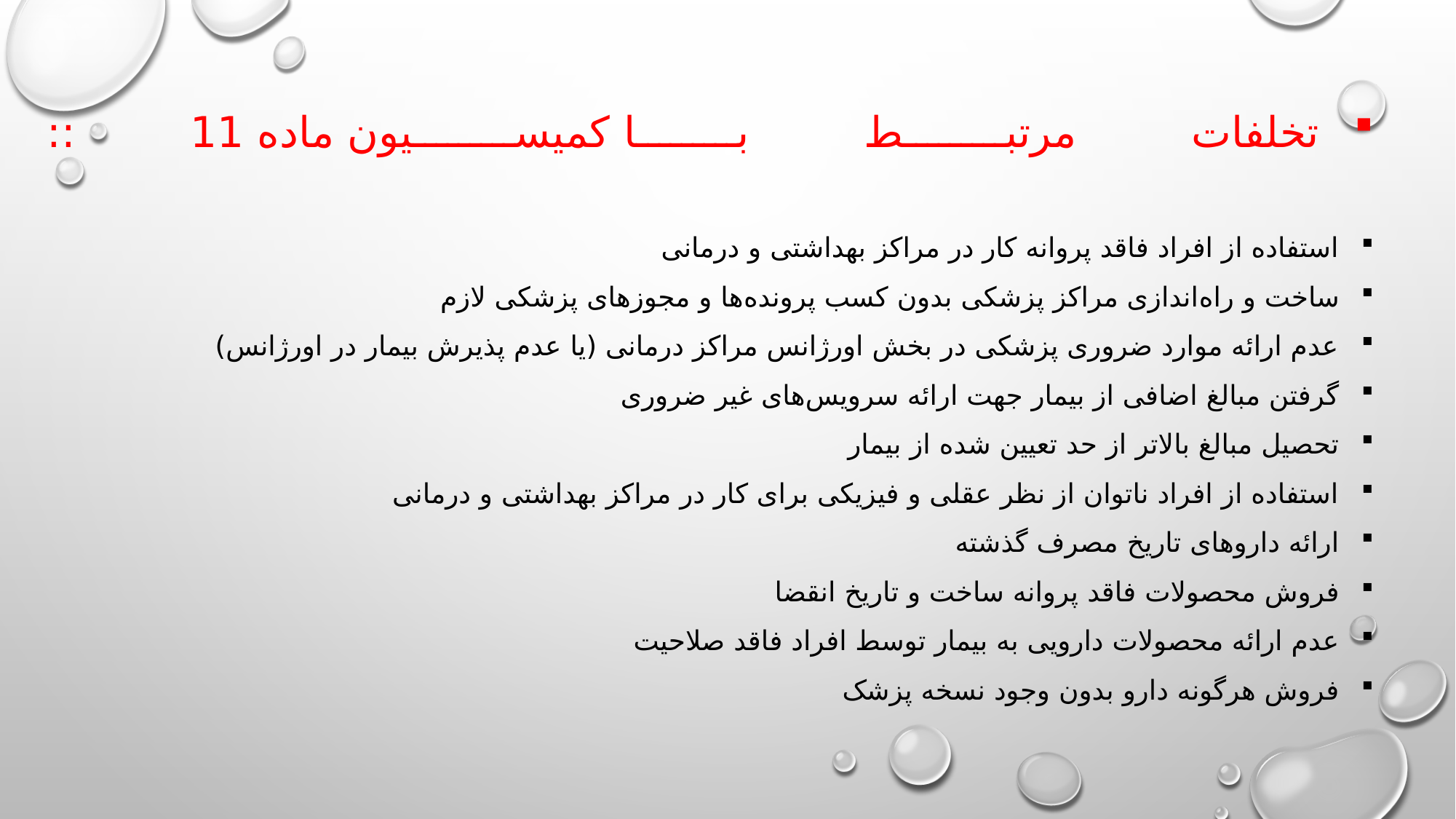

تخلفات مرتبط با کمیسیون ماده 11 ::
استفاده از افراد فاقد پروانه کار در مراکز بهداشتی و درمانی
ساخت و راه‌اندازی مراکز پزشکی بدون کسب پرونده‌ها و مجوز‌های پزشکی لازم
عدم ارائه موارد ضروری پزشکی در بخش اورژانس مراکز درمانی (یا عدم پذیرش بیمار در اورژانس)
گرفتن مبالغ اضافی از بیمار جهت ارائه سرویس‌های غیر ضروری
تحصیل مبالغ بالاتر از حد تعیین شده از بیمار
استفاده از افراد ناتوان از نظر عقلی و فیزیکی برای کار در مراکز بهداشتی و درمانی
ارائه داروهای تاریخ مصرف گذشته
فروش محصولات فاقد پروانه ساخت و تاریخ انقضا
عدم ارائه محصولات دارویی به بیمار توسط افراد فاقد صلاحیت
فروش هرگونه دارو بدون وجود نسخه پزشک